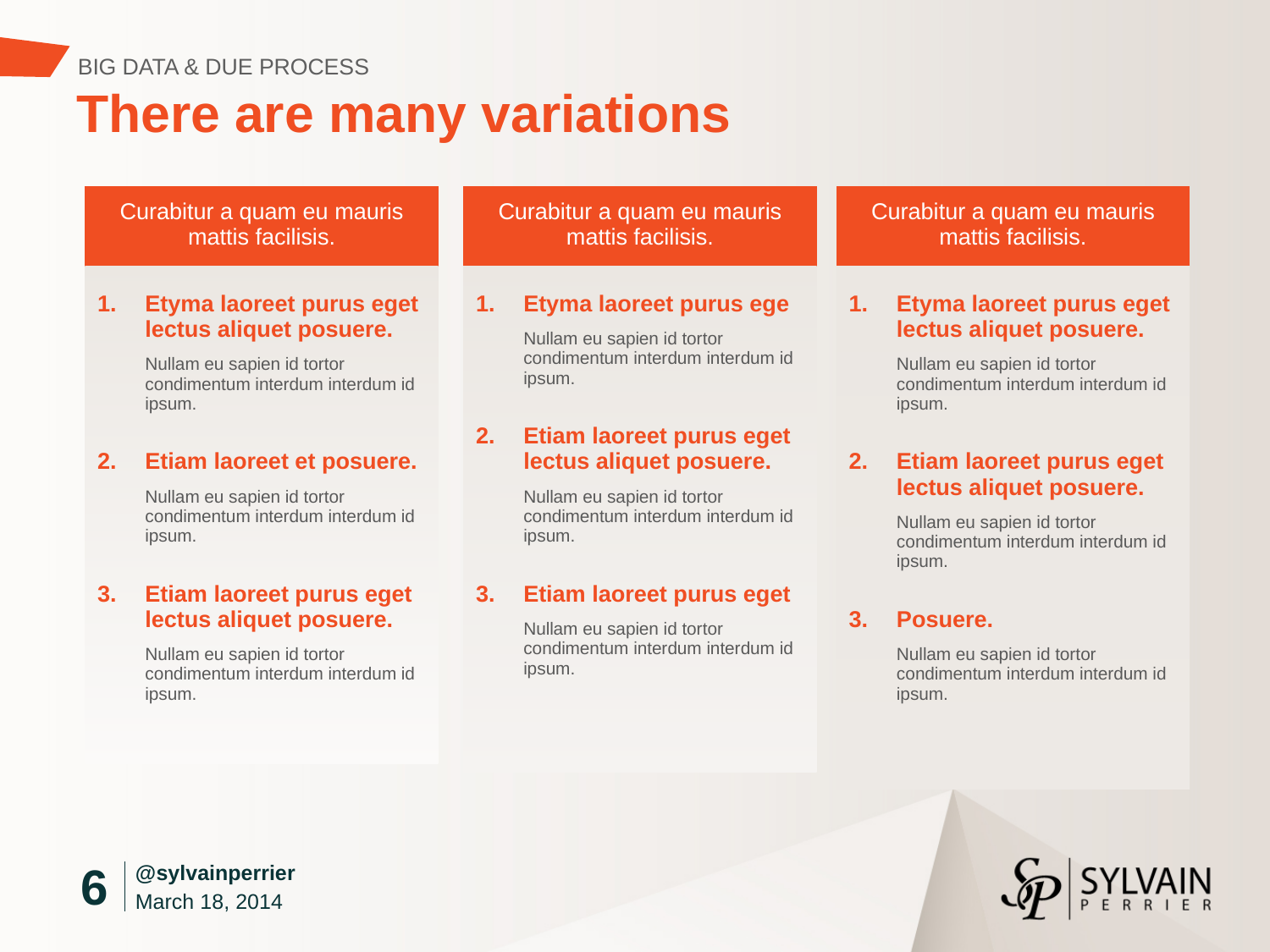

BIG DATA & DUE PROCESS
# There are many variations
| Curabitur a quam eu mauris mattis facilisis. |
| --- |
| Etyma laoreet purus eget lectus aliquet posuere. Nullam eu sapien id tortor condimentum interdum interdum id ipsum. Etiam laoreet et posuere. Nullam eu sapien id tortor condimentum interdum interdum id ipsum. Etiam laoreet purus eget lectus aliquet posuere. Nullam eu sapien id tortor condimentum interdum interdum id ipsum. |
| Curabitur a quam eu mauris mattis facilisis. |
| --- |
| Etyma laoreet purus ege Nullam eu sapien id tortor condimentum interdum interdum id ipsum. Etiam laoreet purus eget lectus aliquet posuere. Nullam eu sapien id tortor condimentum interdum interdum id ipsum. Etiam laoreet purus eget Nullam eu sapien id tortor condimentum interdum interdum id ipsum. |
| Curabitur a quam eu mauris mattis facilisis. |
| --- |
| Etyma laoreet purus eget lectus aliquet posuere. Nullam eu sapien id tortor condimentum interdum interdum id ipsum. Etiam laoreet purus eget lectus aliquet posuere. Nullam eu sapien id tortor condimentum interdum interdum id ipsum. Posuere. Nullam eu sapien id tortor condimentum interdum interdum id ipsum. |
6
@sylvainperrier
March 18, 2014